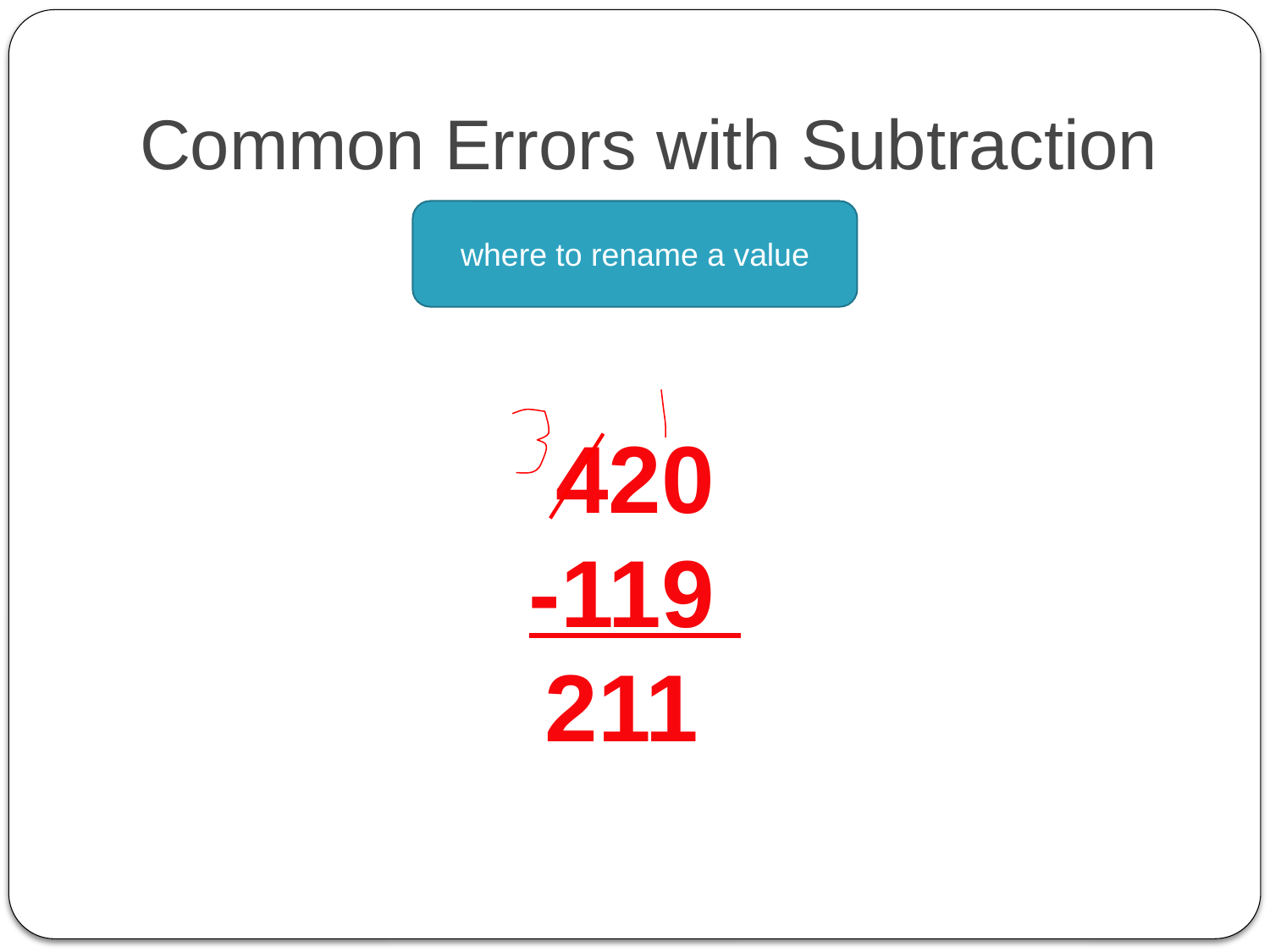

# Common Errors with Subtraction
where to rename a value

420
-119
 211